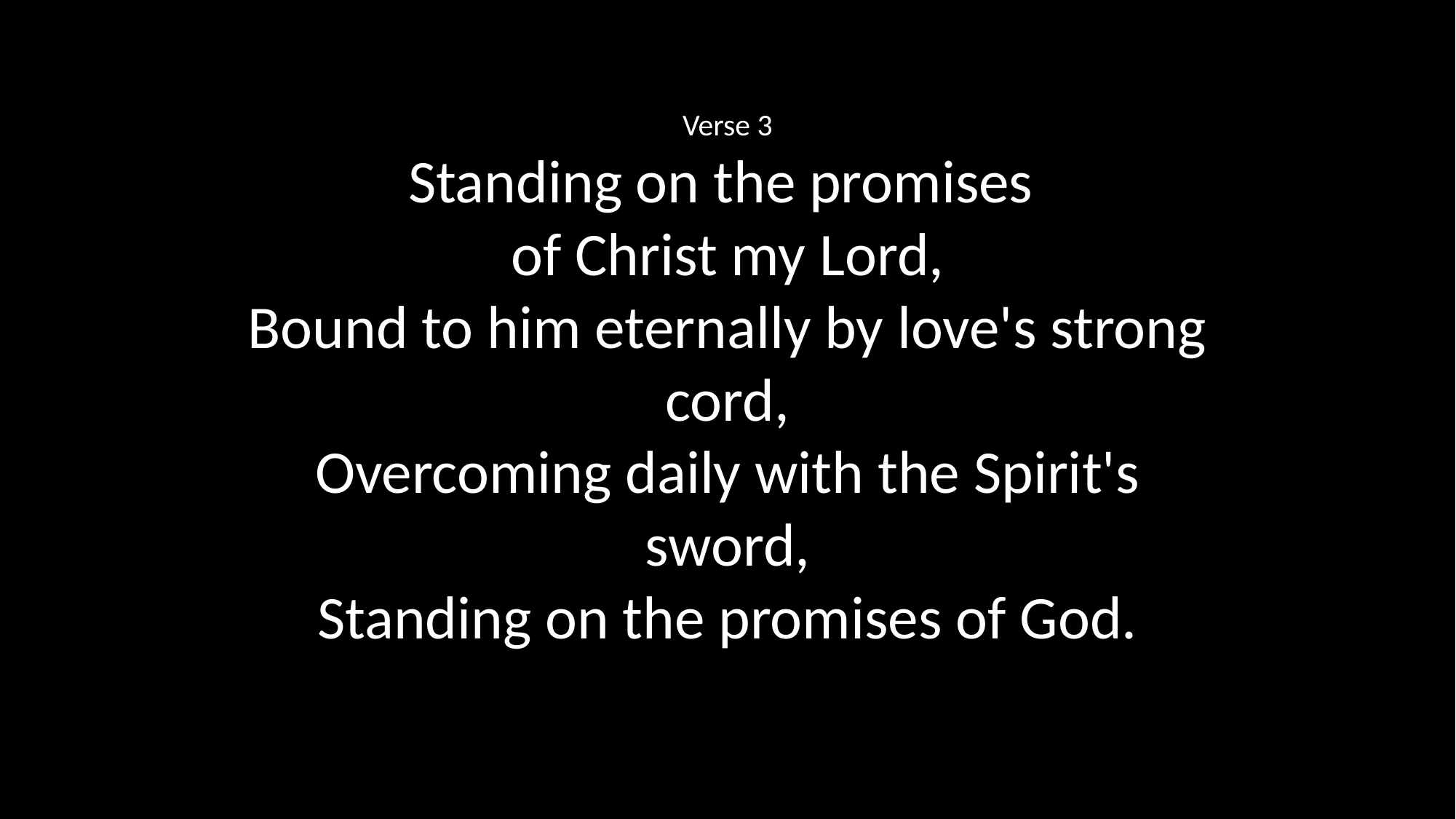

Verse 3
Standing on the promises
of Christ my Lord,
Bound to him eternally by love's strong cord,
Overcoming daily with the Spirit's sword,
Standing on the promises of God.